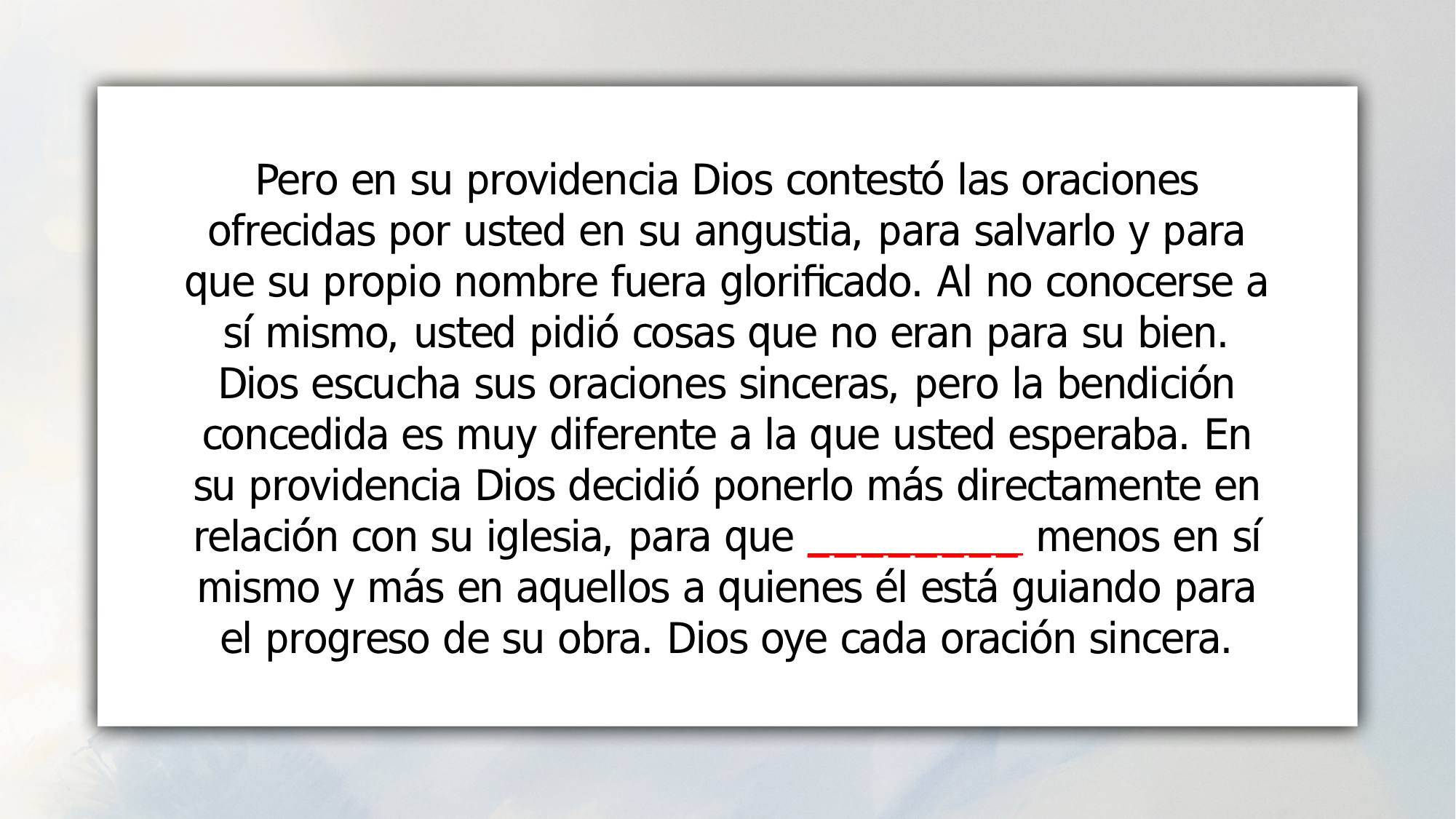

Pero en su providencia Dios contestó las oraciones ofrecidas por usted en su angustia, para salvarlo y para que su propio nombre fuera glorificado. Al no conocerse a sí mismo, usted pidió cosas que no eran para su bien. Dios escucha sus oraciones sinceras, pero la bendición concedida es muy diferente a la que usted esperaba. En su providencia Dios decidió ponerlo más directamente en relación con su iglesia, para que ________ menos en sí mismo y más en aquellos a quienes él está guiando para el progreso de su obra. Dios oye cada oración sincera.